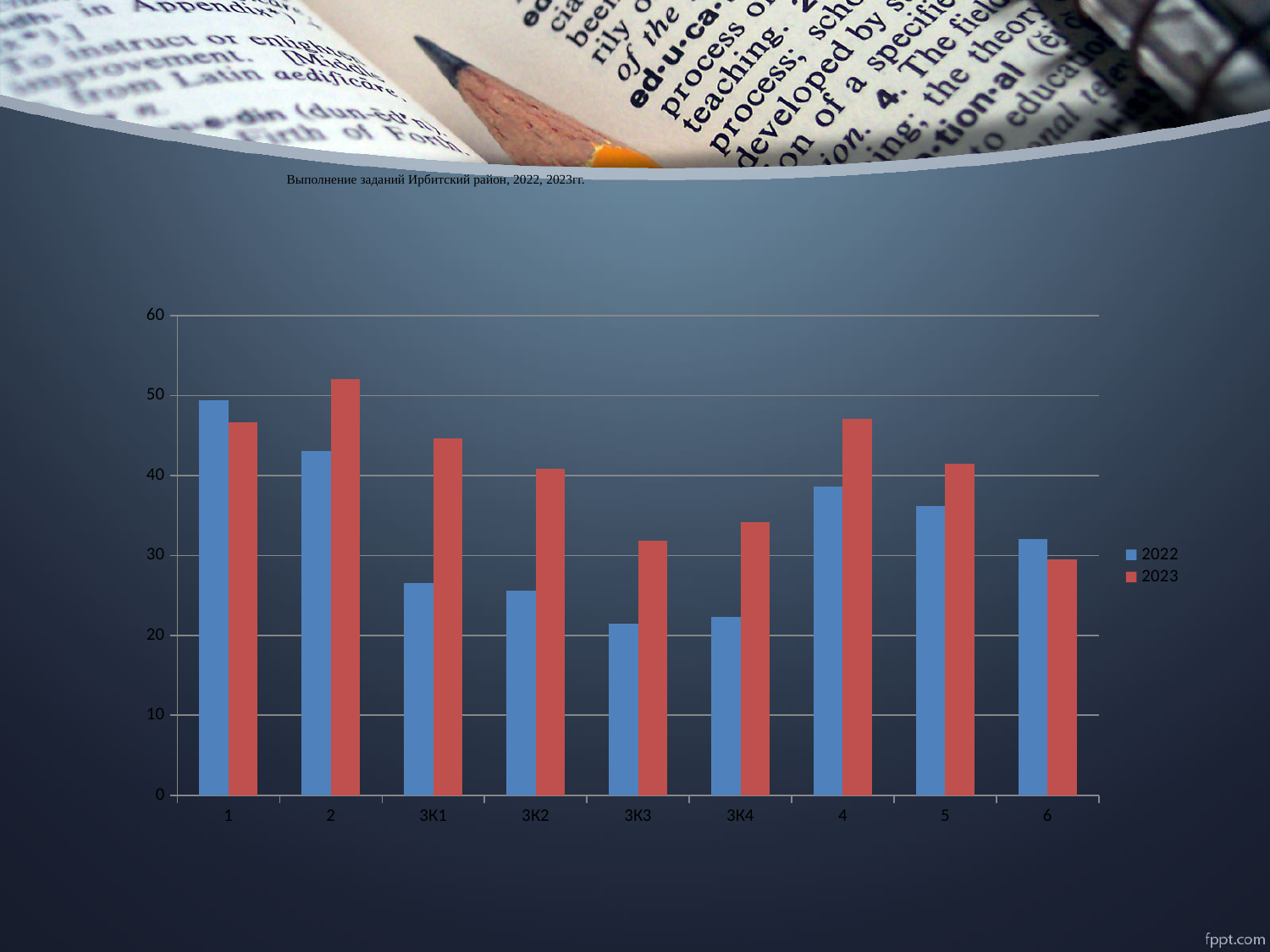

# Выполнение заданий Ирбитский район, 2022, 2023гг.

### Chart

| Category | 2022 | 2023 |
|---|---|---|
| 1 | 49.39 | 46.64 |
| 2 | 43.09 | 52.0 |
| 3К1 | 26.5 | 44.6 |
| 3К2 | 25.58 | 40.800000000000004 |
| 3К3 | 21.43 | 31.8 |
| 3К4 | 22.35 | 34.2 |
| 4 | 38.62000000000001 | 47.04 |
| 5 | 36.13 | 41.44 |
| 6 | 32.07 | 29.52 |